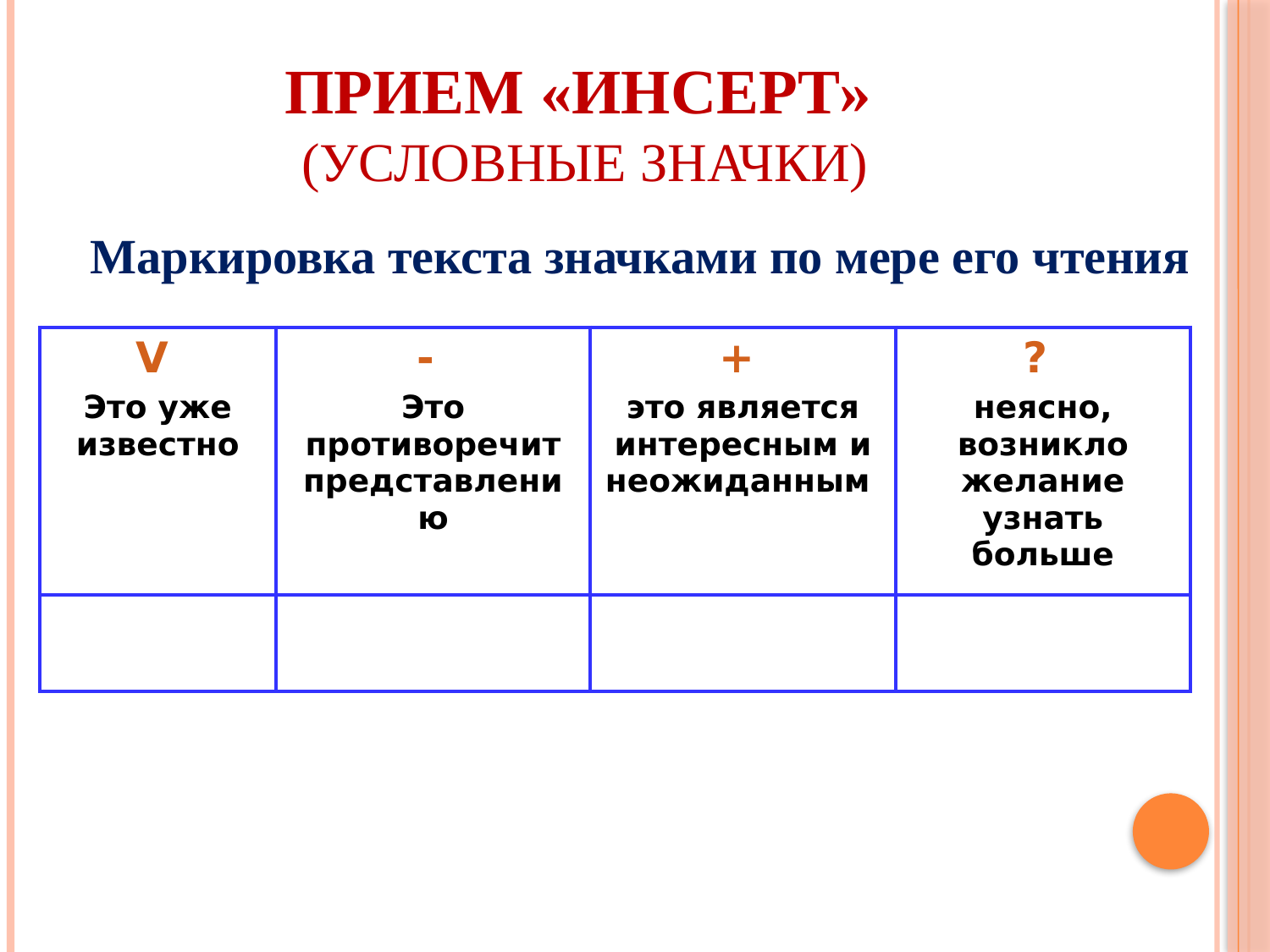

# Прием «Инсерт» (условные значки)
Маркировка текста значками по мере его чтения

| V Это уже известно | - Это противоречит представлению | + это является интересным и неожиданным | ? неясно, возникло желание узнать больше |
| --- | --- | --- | --- |
|  |  |  |  |
|  |  |  |  |